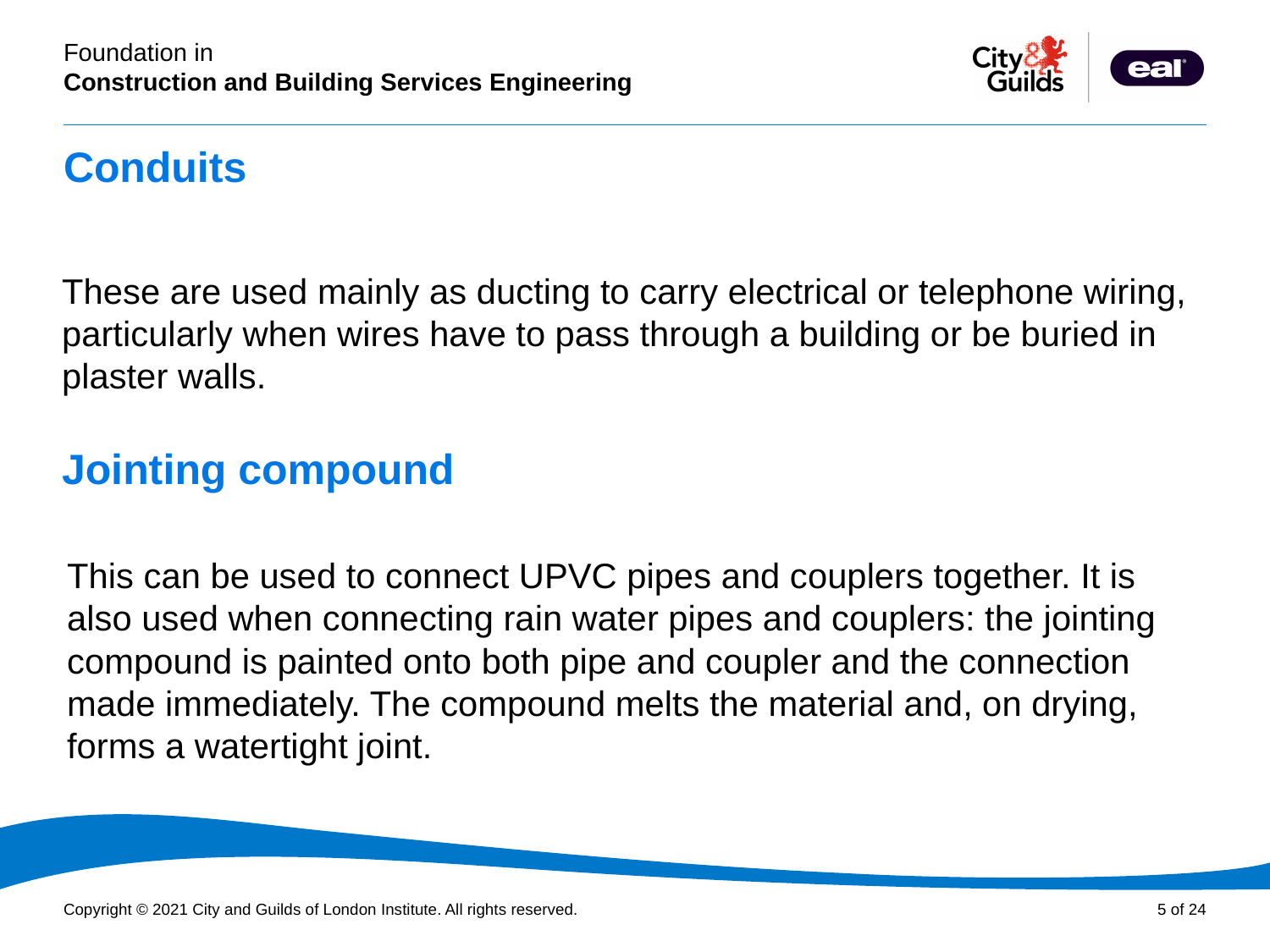

# Conduits

These are used mainly as ducting to carry electrical or telephone wiring, particularly when wires have to pass through a building or be buried in plaster walls.
Jointing compound

This can be used to connect UPVC pipes and couplers together. It is
also used when connecting rain water pipes and couplers: the jointing compound is painted onto both pipe and coupler and the connection made immediately. The compound melts the material and, on drying, forms a watertight joint.